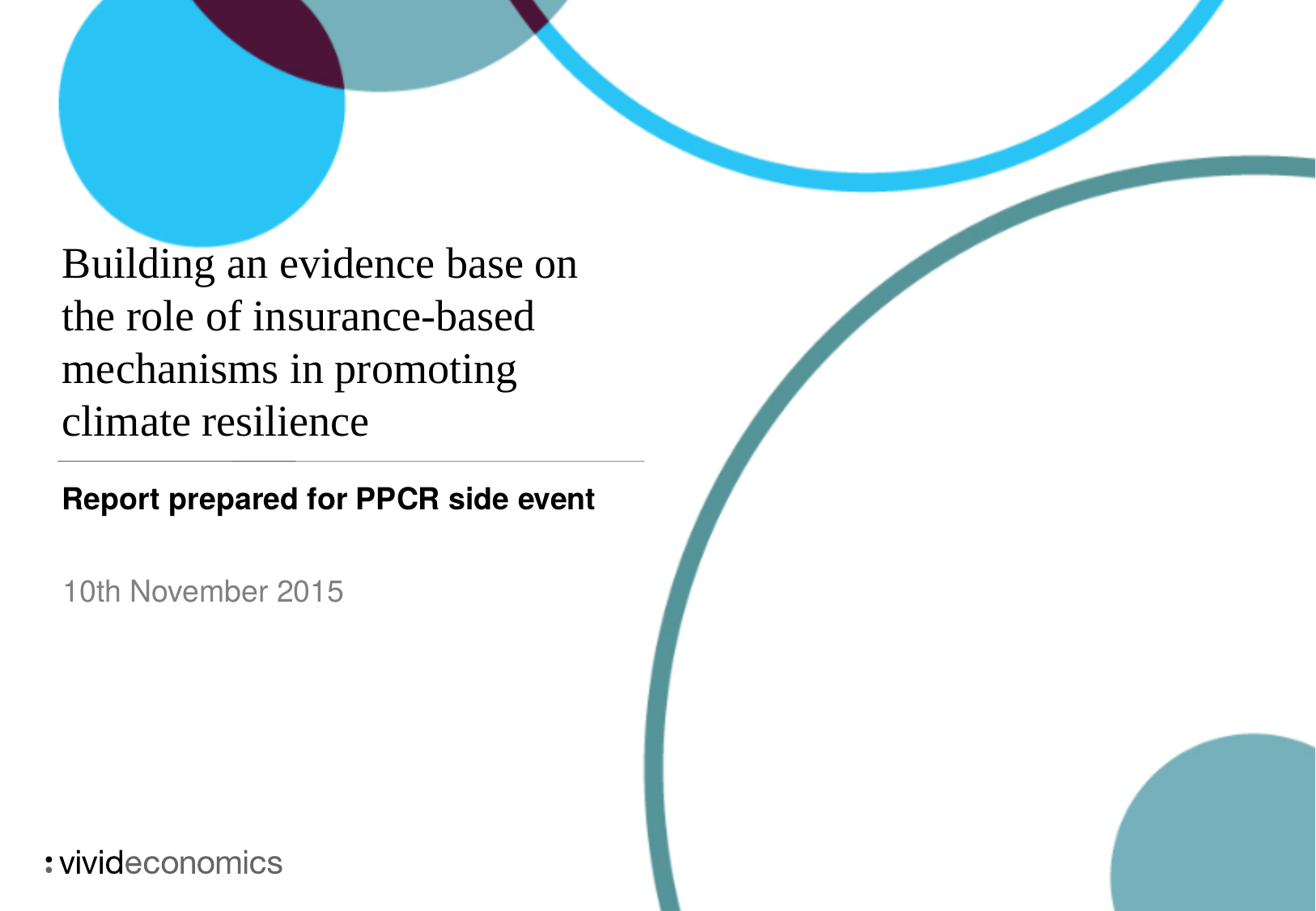

# Building an evidence base on the role of insurance-based mechanisms in promoting climate resilience
Report prepared for PPCR side event
10th November 2015